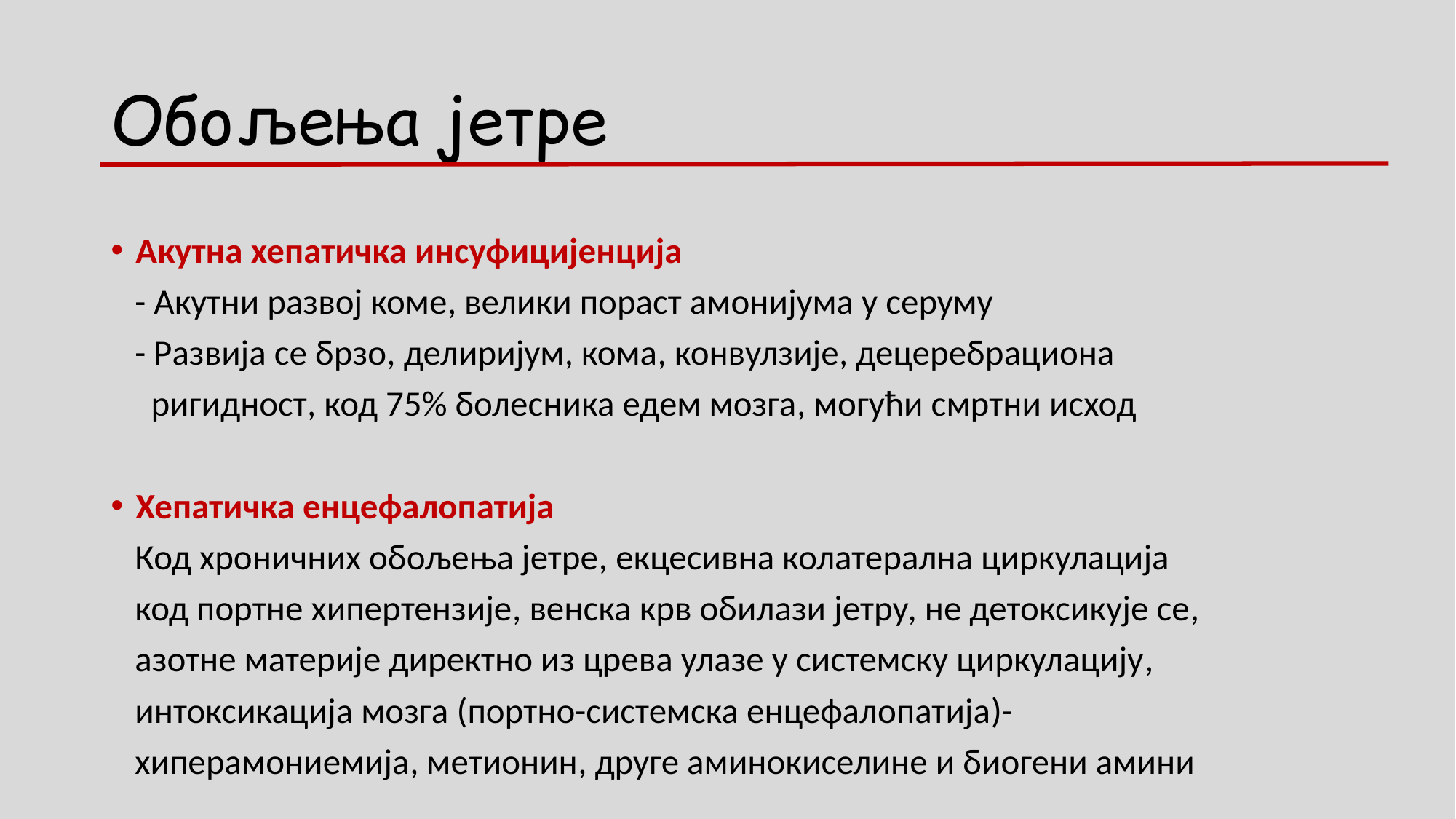

# Обољења јетре
Aкутна хепатичка инсуфицијенција
   - Aкутни развој коме, велики пораст амонијума у серуму
   - Развија се брзо, делиријум, кома, конвулзије, децеребрациона
     ригидност, код 75% болесника едем мозга, могући смртни исход

Хепатичка енцефалопатија
   Код хроничних обољења јетре, екцесивна колатерална циркулација
   код портне хипертензије, венска крв обилази јетру, не детоксикује се,
   азотне материје директно из црева улазе у системску циркулацију,
   интоксикација мозга (портно-системска енцефалопатија)-
   хиперамониемија, метионин, друге аминокиселине и биогени амини